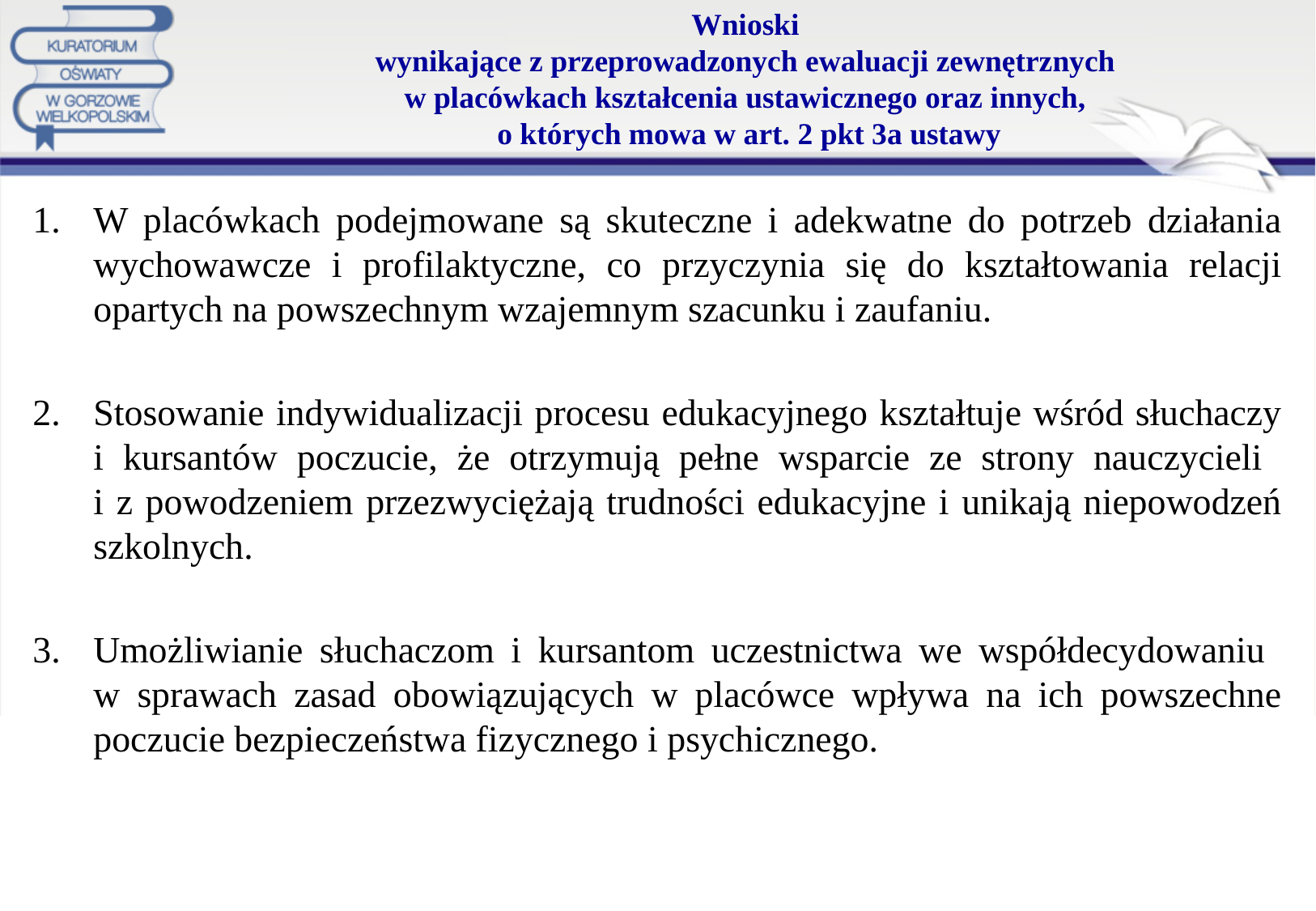

# Wnioski wynikające z przeprowadzonych ewaluacji zewnętrznych w placówkach kształcenia ustawicznego oraz innych, o których mowa w art. 2 pkt 3a ustawy
W placówkach podejmowane są skuteczne i adekwatne do potrzeb działania wychowawcze i profilaktyczne, co przyczynia się do kształtowania relacji opartych na powszechnym wzajemnym szacunku i zaufaniu.

Stosowanie indywidualizacji procesu edukacyjnego kształtuje wśród słuchaczy i kursantów poczucie, że otrzymują pełne wsparcie ze strony nauczycieli
i z powodzeniem przezwyciężają trudności edukacyjne i unikają niepowodzeń szkolnych.

Umożliwianie słuchaczom i kursantom uczestnictwa we współdecydowaniu
w sprawach zasad obowiązujących w placówce wpływa na ich powszechne poczucie bezpieczeństwa fizycznego i psychicznego.